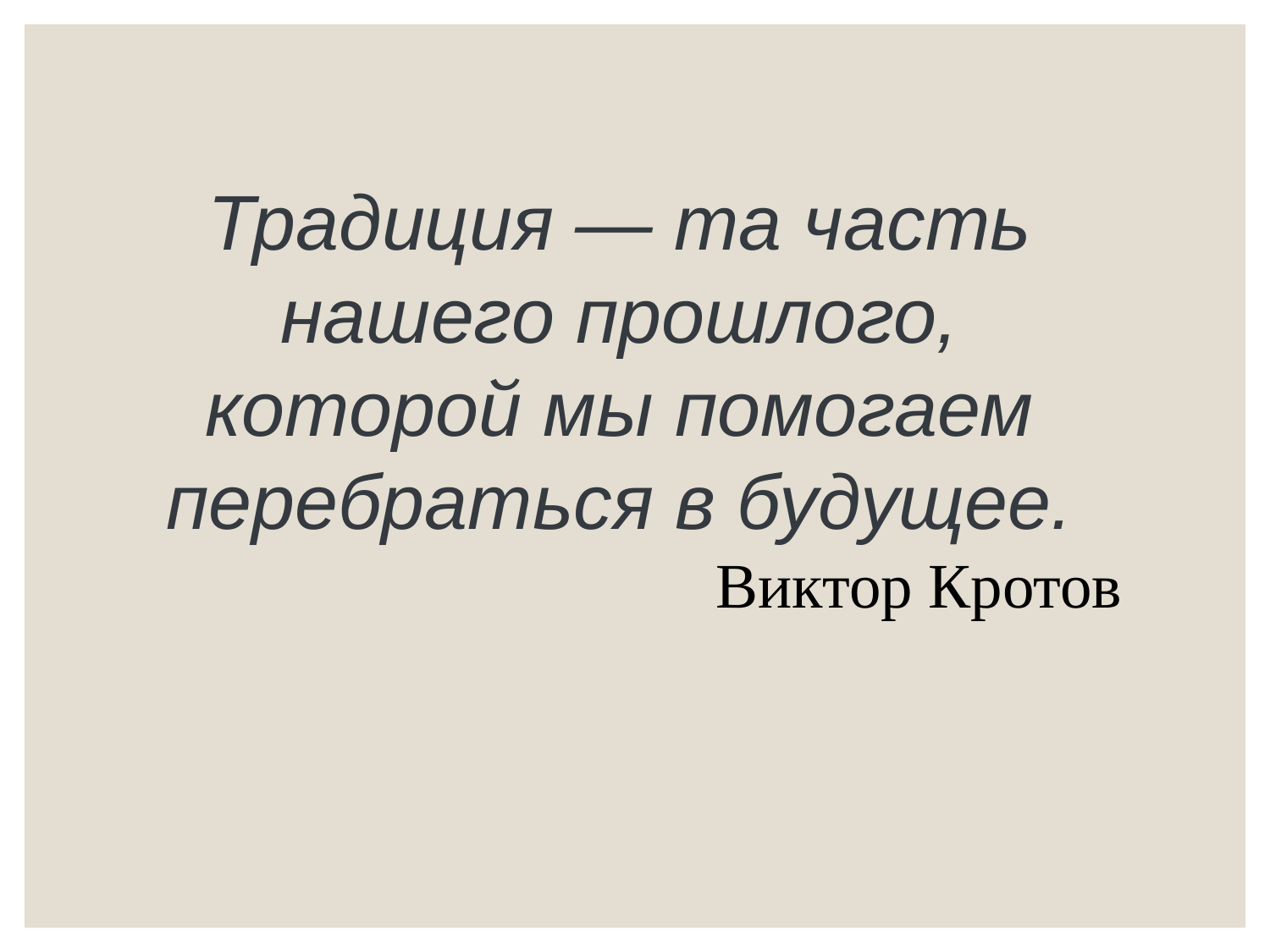

Традиция — та часть нашего прошлого, которой мы помогаем перебраться в будущее.
Виктор Кротов